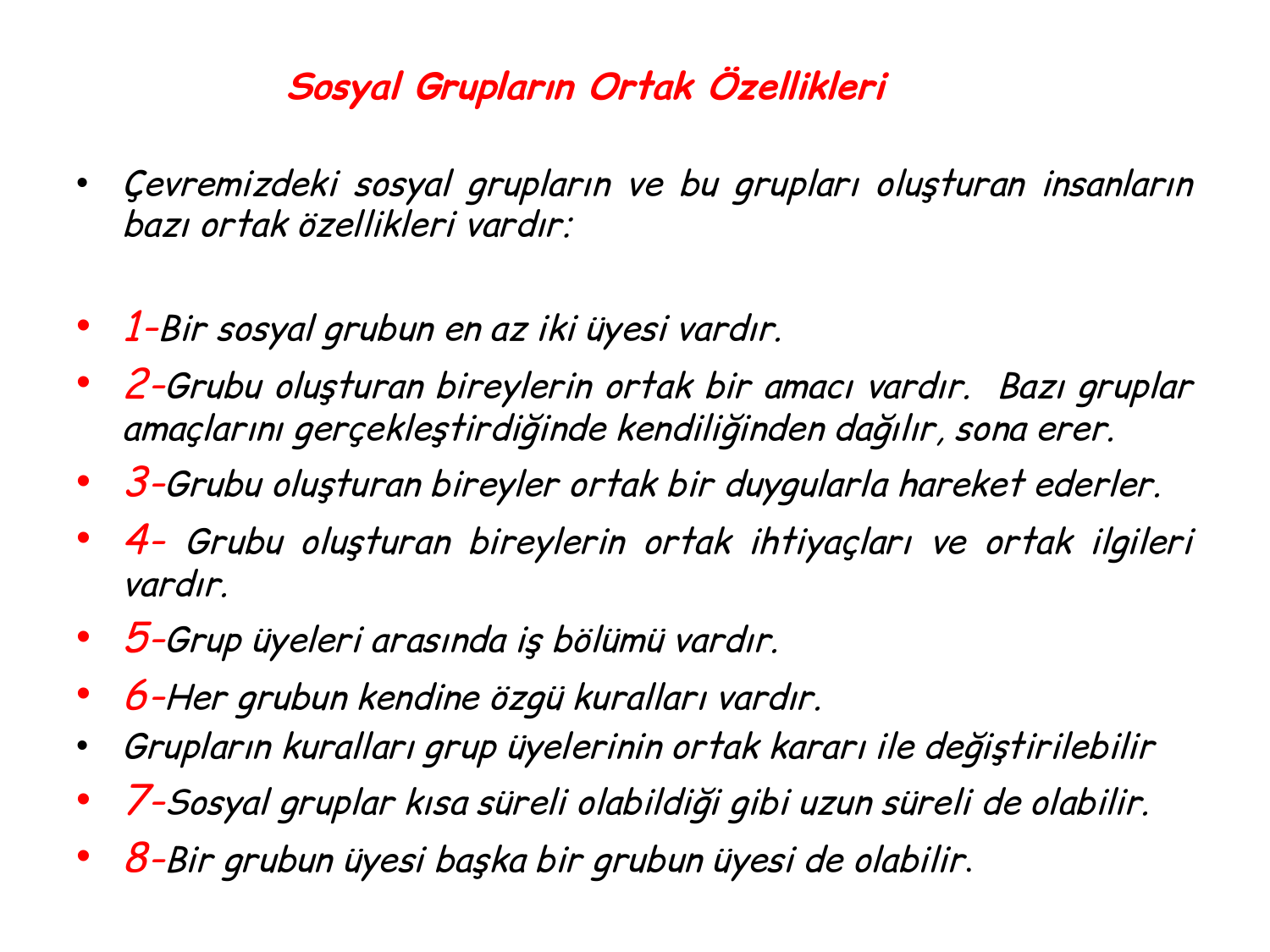

Sosyal Grupların Ortak Özellikleri

Çevremizdeki sosyal grupların ve bu grupları oluşturan insanların bazı ortak özellikleri vardır:

1-Bir sosyal grubun en az iki üyesi vardır.
2-Grubu oluşturan bireylerin ortak bir amacı vardır.  Bazı gruplar amaçlarını gerçekleştirdiğinde kendiliğinden dağılır, sona erer.
3-Grubu oluşturan bireyler ortak bir duygularla hareket ederler.
4- Grubu oluşturan bireylerin ortak ihtiyaçları ve ortak ilgileri vardır.
5-Grup üyeleri arasında iş bölümü vardır.
6-Her grubun kendine özgü kuralları vardır.
Grupların kuralları grup üyelerinin ortak kararı ile değiştirilebilir
7-Sosyal gruplar kısa süreli olabildiği gibi uzun süreli de olabilir.
8-Bir grubun üyesi başka bir grubun üyesi de olabilir.